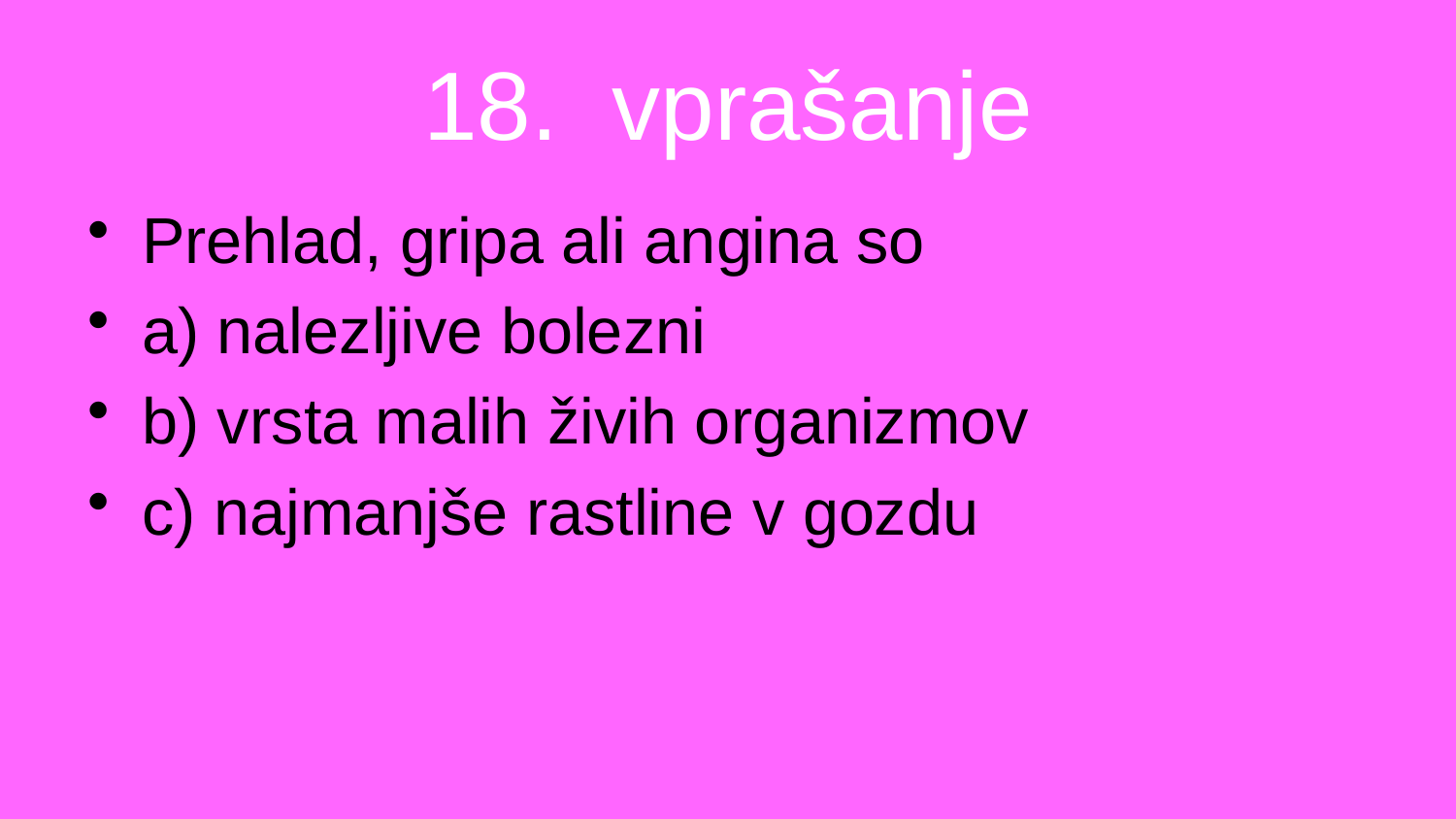

# 18.  vprašanje
Prehlad, gripa ali angina so
a) nalezljive bolezni
b) vrsta malih živih organizmov
c) najmanjše rastline v gozdu